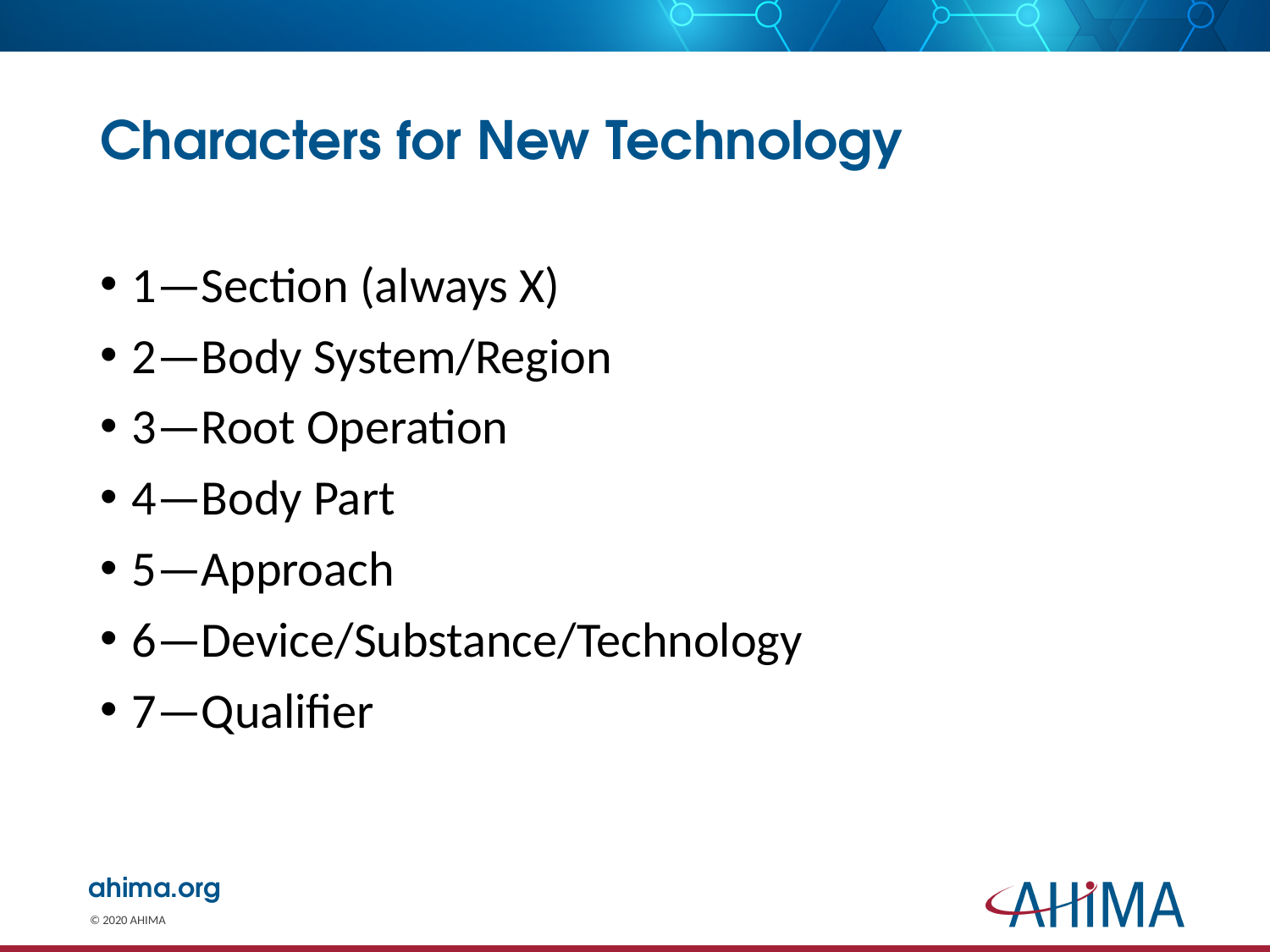

# Characters for New Technology
1—Section (always X)
2—Body System/Region
3—Root Operation
4—Body Part
5—Approach
6—Device/Substance/Technology
7—Qualifier